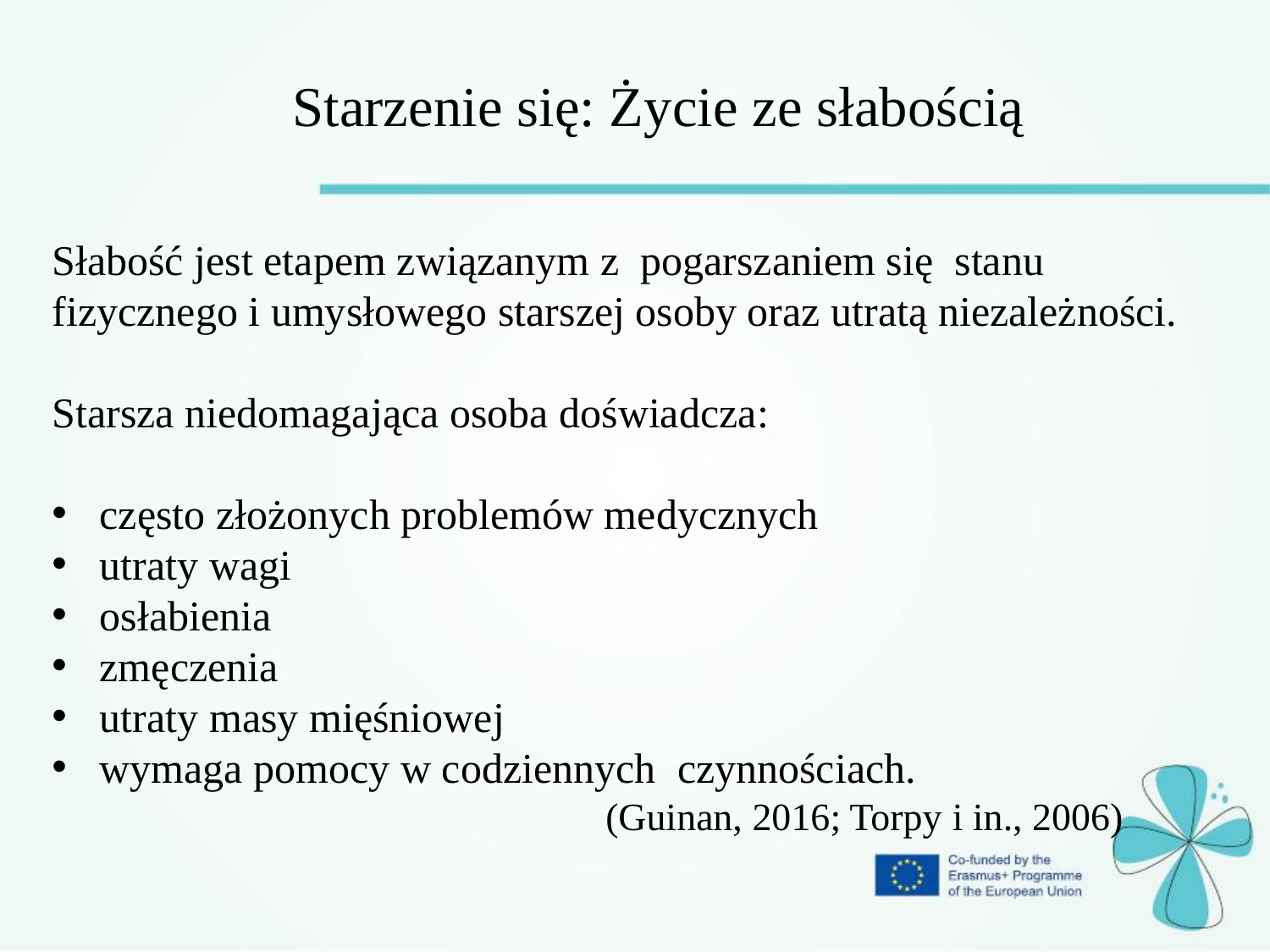

Starzenie się: Życie ze słabością
Słabość jest etapem związanym z  pogarszaniem się  stanu fizycznego i umysłowego starszej osoby oraz utratą niezależności.

Starsza niedomagająca osoba doświadcza:

często złożonych problemów medycznych
utraty wagi
osłabienia
zmęczenia
utraty masy mięśniowej
wymaga pomocy w codziennych  czynnościach.
                                                    (Guinan, 2016; Torpy i in., 2006)